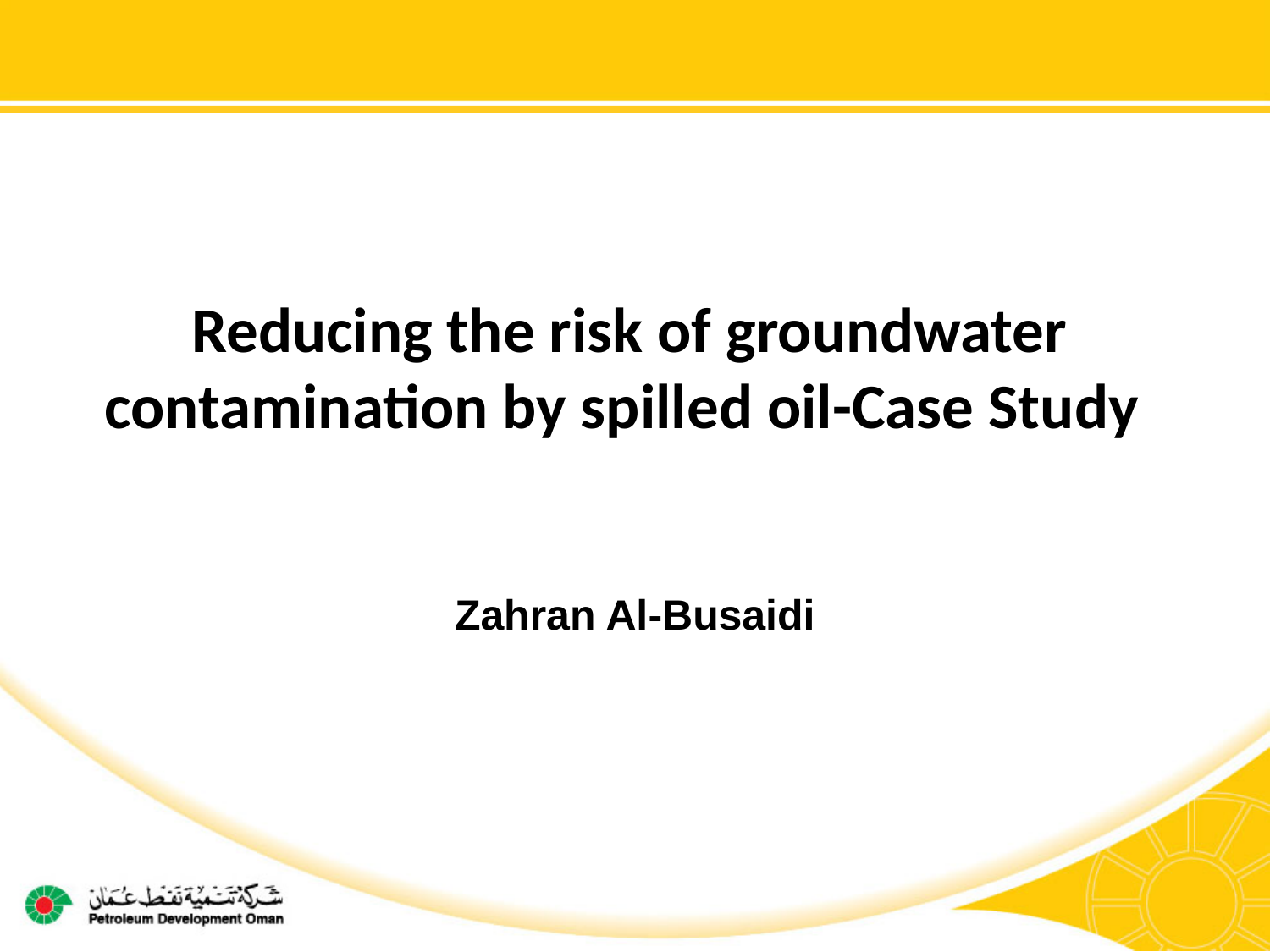

# Reducing the risk of groundwater contamination by spilled oil-Case Study
Zahran Al-Busaidi